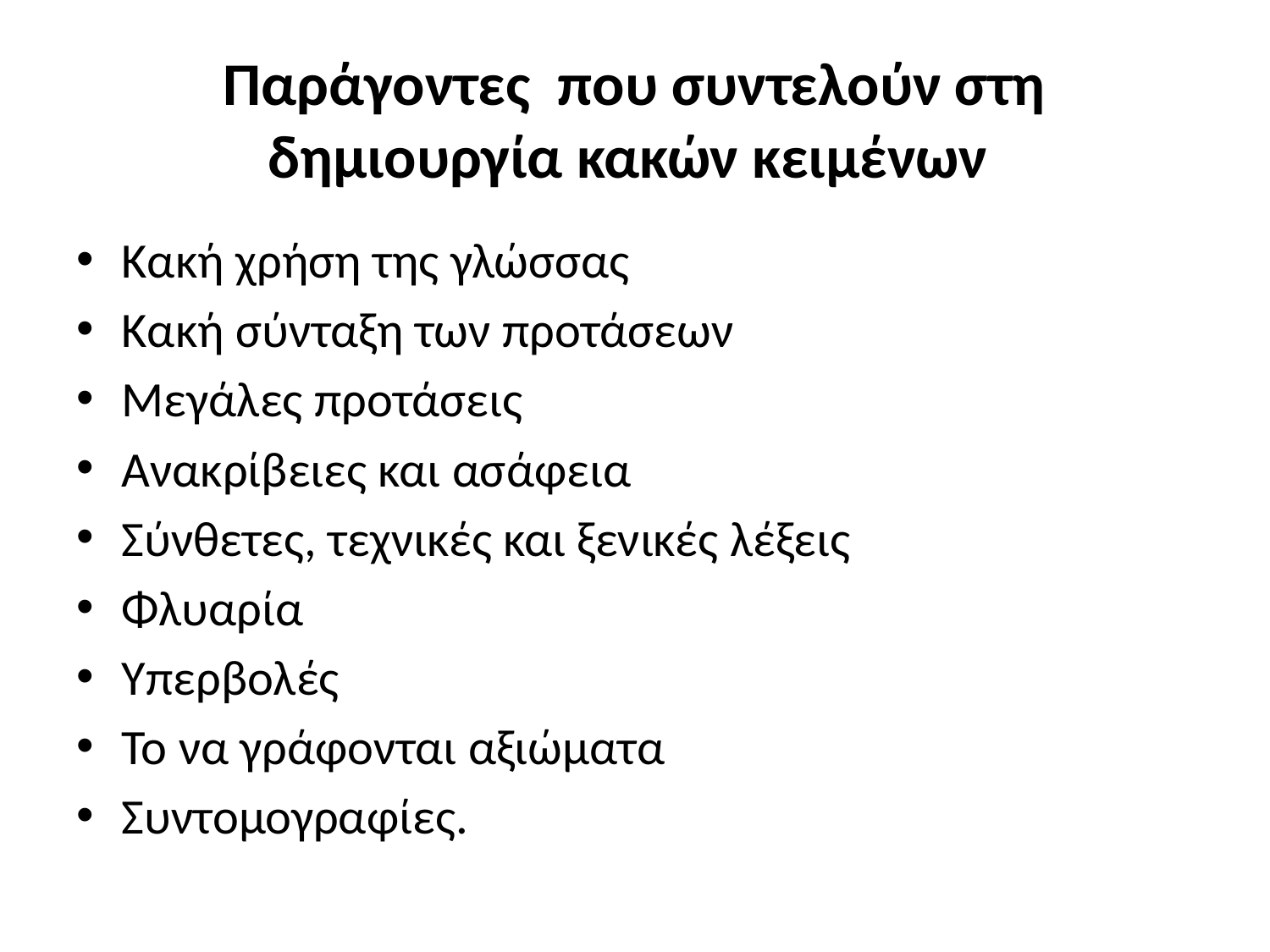

# Παράγοντες  που συντελούν στη δημιουργία κακών κειμένων
Κακή χρήση της γλώσσας
Κακή σύνταξη των προτάσεων
Μεγάλες προτάσεις
Ανακρίβειες και ασάφεια
Σύνθετες, τεχνικές και ξενικές λέξεις
Φλυαρία
Υπερβολές
Το να γράφονται αξιώματα
Συντομογραφίες.